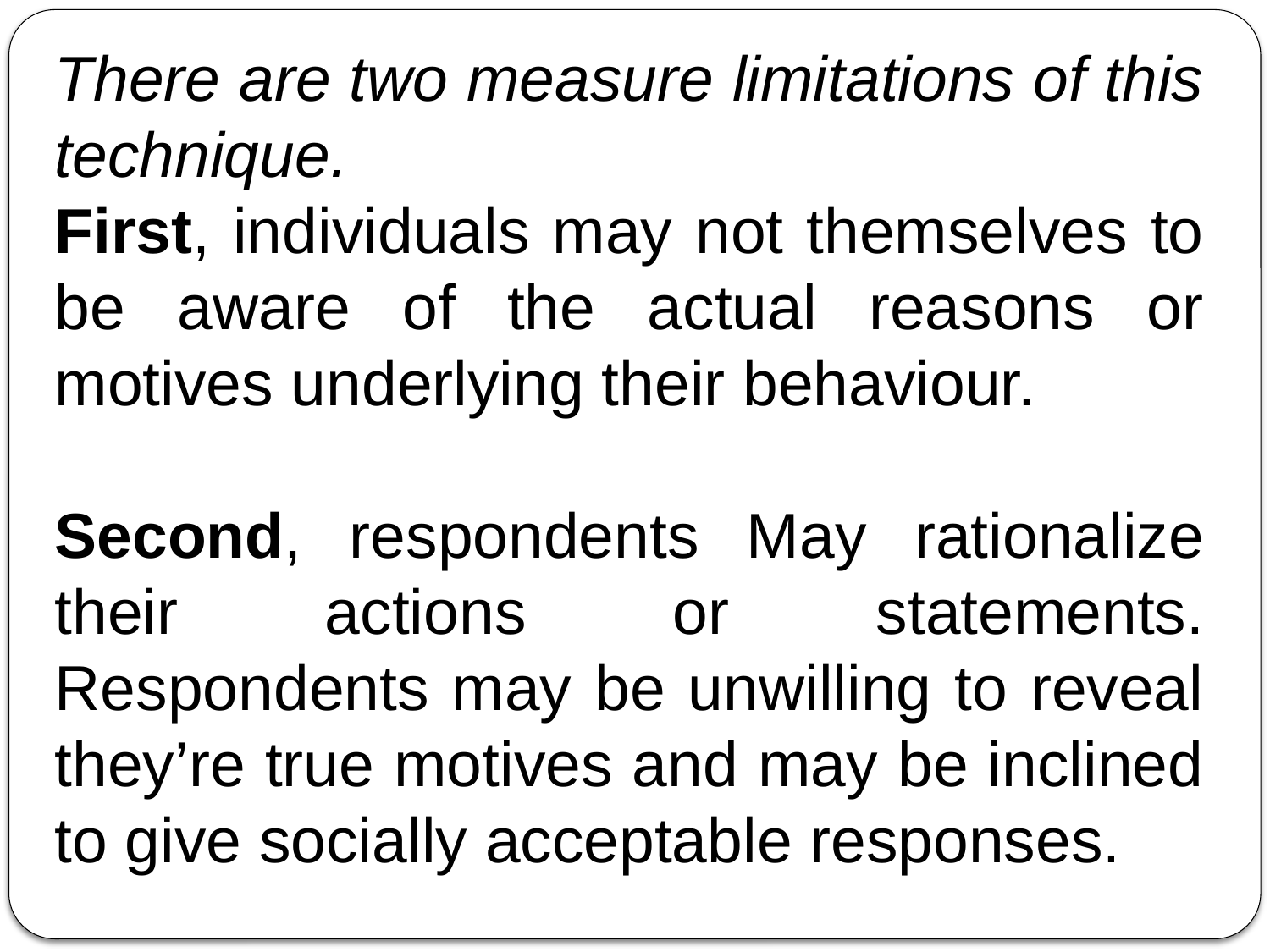

There are two measure limitations of this technique.
First, individuals may not themselves to be aware of the actual reasons or motives underlying their behaviour.

Second, respondents May rationalize their actions or statements. Respondents may be unwilling to reveal they’re true motives and may be inclined to give socially acceptable responses.